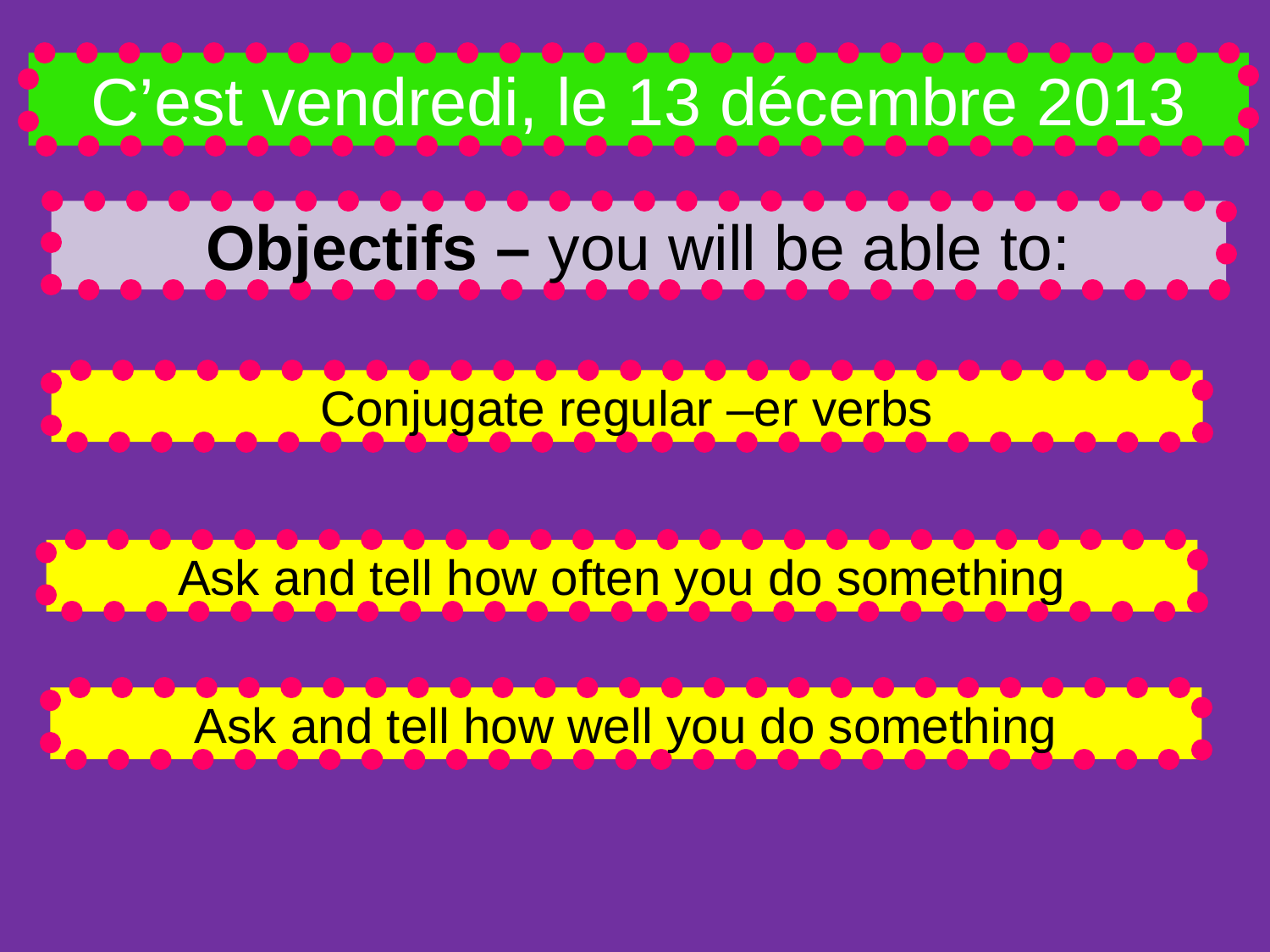

C’est vendredi, le 13 décembre 2013
Objectifs – you will be able to:
Conjugate regular –er verbs
Ask and tell how often you do something
Ask and tell how well you do something